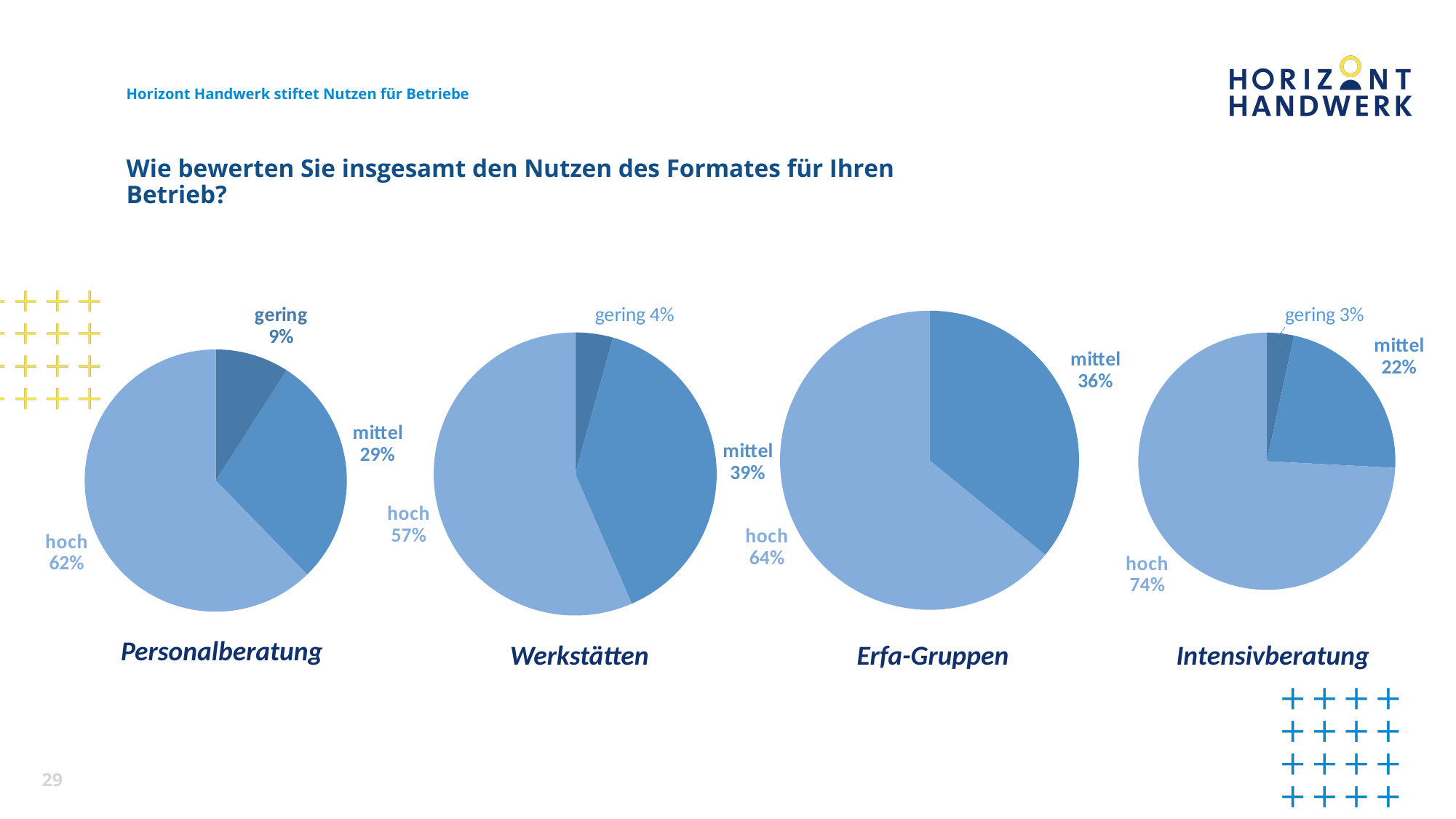

# Horizont Handwerk stiftet Nutzen für Betriebe
Wie bewerten Sie insgesamt den Nutzen des Formates für Ihren Betrieb?

### Chart

| Category | Verkauf |
|---|---|
| gering | 9.1 |
| mittel | 28.6 |
| hoch | 62.3 |

### Chart

| Category | Verkauf |
|---|---|
| gering | 4.3 |
| mittel | 39.1 |
| hoch | 56.5 |

### Chart

| Category | Verkauf |
|---|---|
|  | None |
| mittel | 35.9 |
| hoch | 64.1 |

### Chart

| Category | Verkauf |
|---|---|
| gering | 3.4 |
| mittel | 22.4 |
| hoch | 74.1 |
Personalberatung
Werkstätten
Erfa-Gruppen
Intensivberatung
29